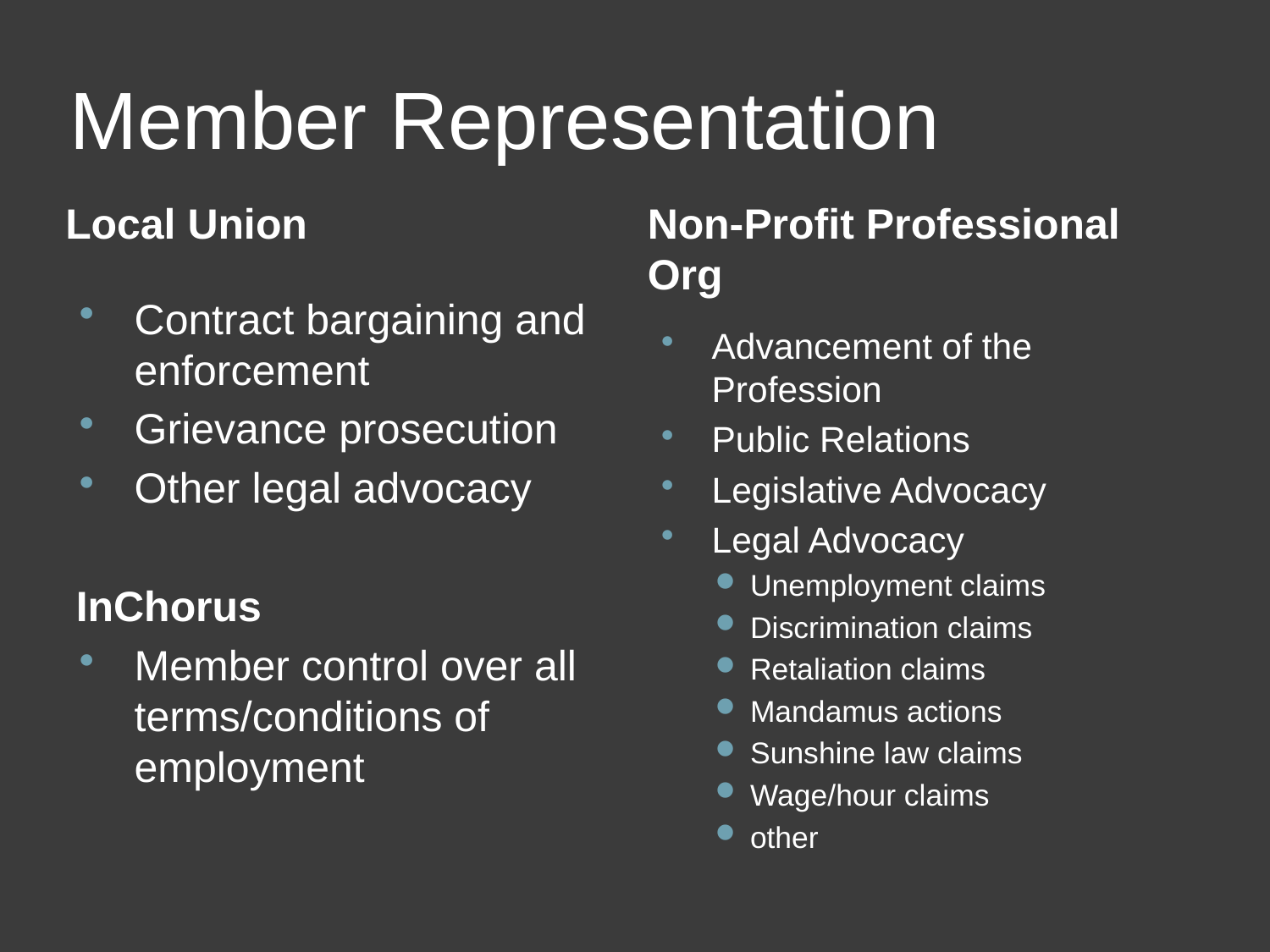

# Member Representation
Local Union
Non-Profit Professional Org
Contract bargaining and enforcement
Grievance prosecution
Other legal advocacy

InChorus
Member control over all terms/conditions of employment
Advancement of the Profession
Public Relations
Legislative Advocacy
Legal Advocacy
Unemployment claims
Discrimination claims
Retaliation claims
Mandamus actions
Sunshine law claims
Wage/hour claims
other